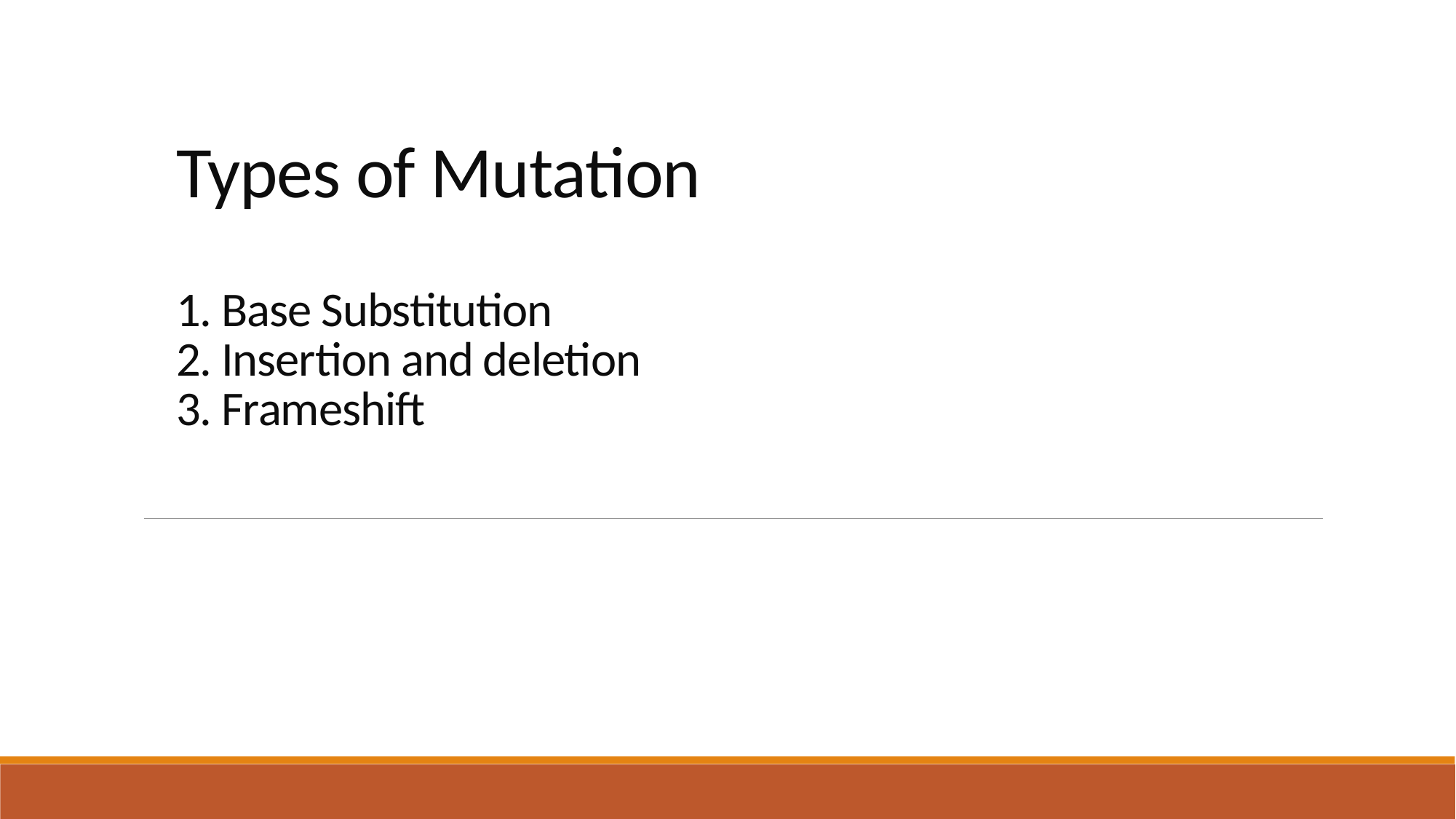

# Types of Mutation 1. Base Substitution 2. Insertion and deletion 3. Frameshift